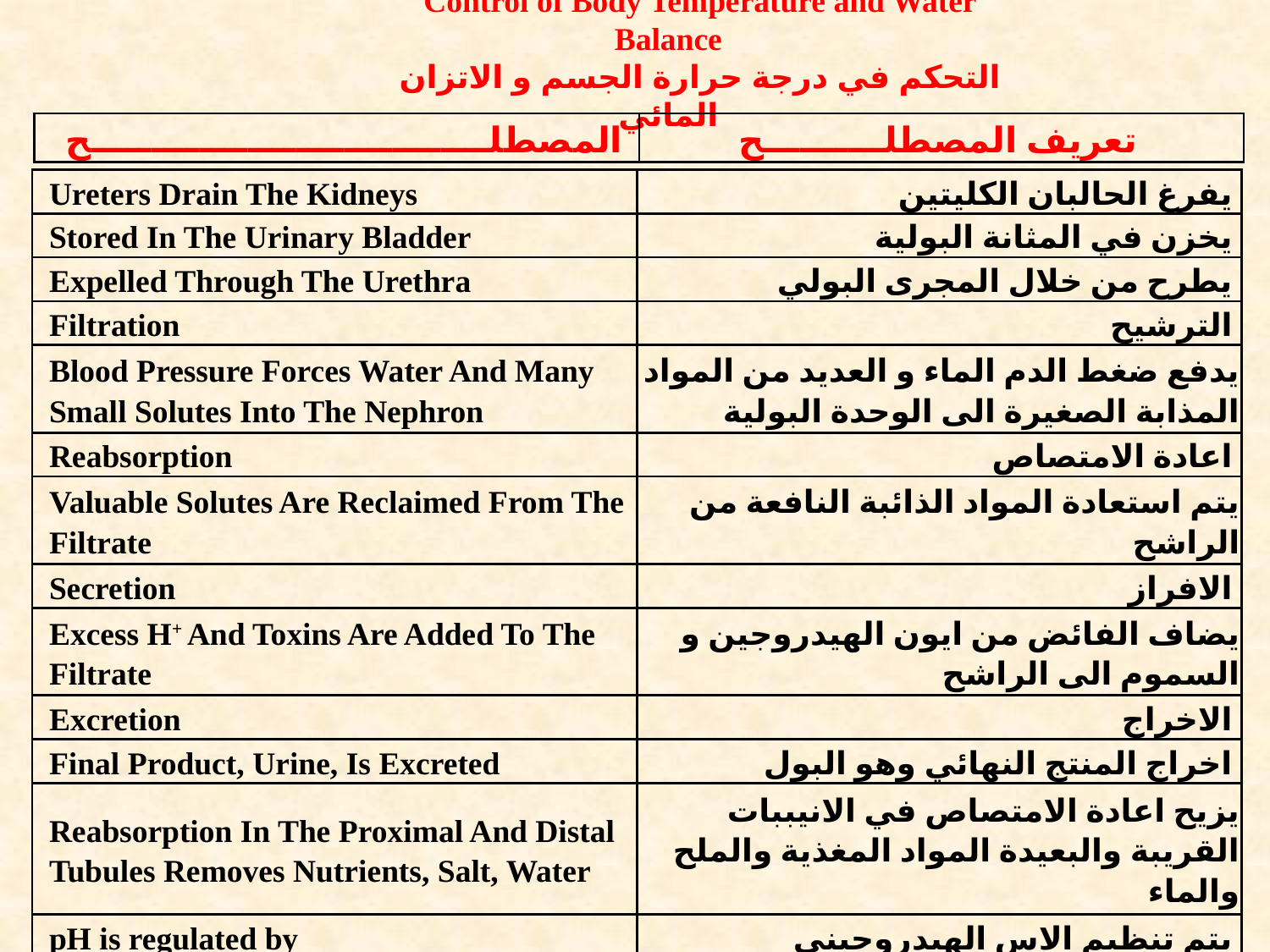

Control of Body Temperature and Water Balance
التحكم في درجة حرارة الجسم و الاتزان المائي
| المصطلـــــــــــــــــــــــــــــــــح | تعريف المصطلــــــــــح |
| --- | --- |
| Ureters Drain The Kidneys | يفرغ الحالبان الكليتين |
| --- | --- |
| Stored In The Urinary Bladder | يخزن في المثانة البولية |
| Expelled Through The Urethra | يطرح من خلال المجرى البولي |
| Filtration | الترشيح |
| Blood Pressure Forces Water And Many Small Solutes Into The Nephron | يدفع ضغط الدم الماء و العديد من المواد المذابة الصغيرة الى الوحدة البولية |
| Reabsorption | اعادة الامتصاص |
| Valuable Solutes Are Reclaimed From The Filtrate | يتم استعادة المواد الذائبة النافعة من الراشح |
| Secretion | الافراز |
| Excess H+ And Toxins Are Added To The Filtrate | يضاف الفائض من ايون الهيدروجين و السموم الى الراشح |
| Excretion | الاخراج |
| Final Product, Urine, Is Excreted | اخراج المنتج النهائي وهو البول |
| Reabsorption In The Proximal And Distal Tubules Removes Nutrients, Salt, Water | يزيح اعادة الامتصاص في الانيببات القريبة والبعيدة المواد المغذية والملح والماء |
| pH is regulated by | يتم تنظيم الاس الهيدروجيني |